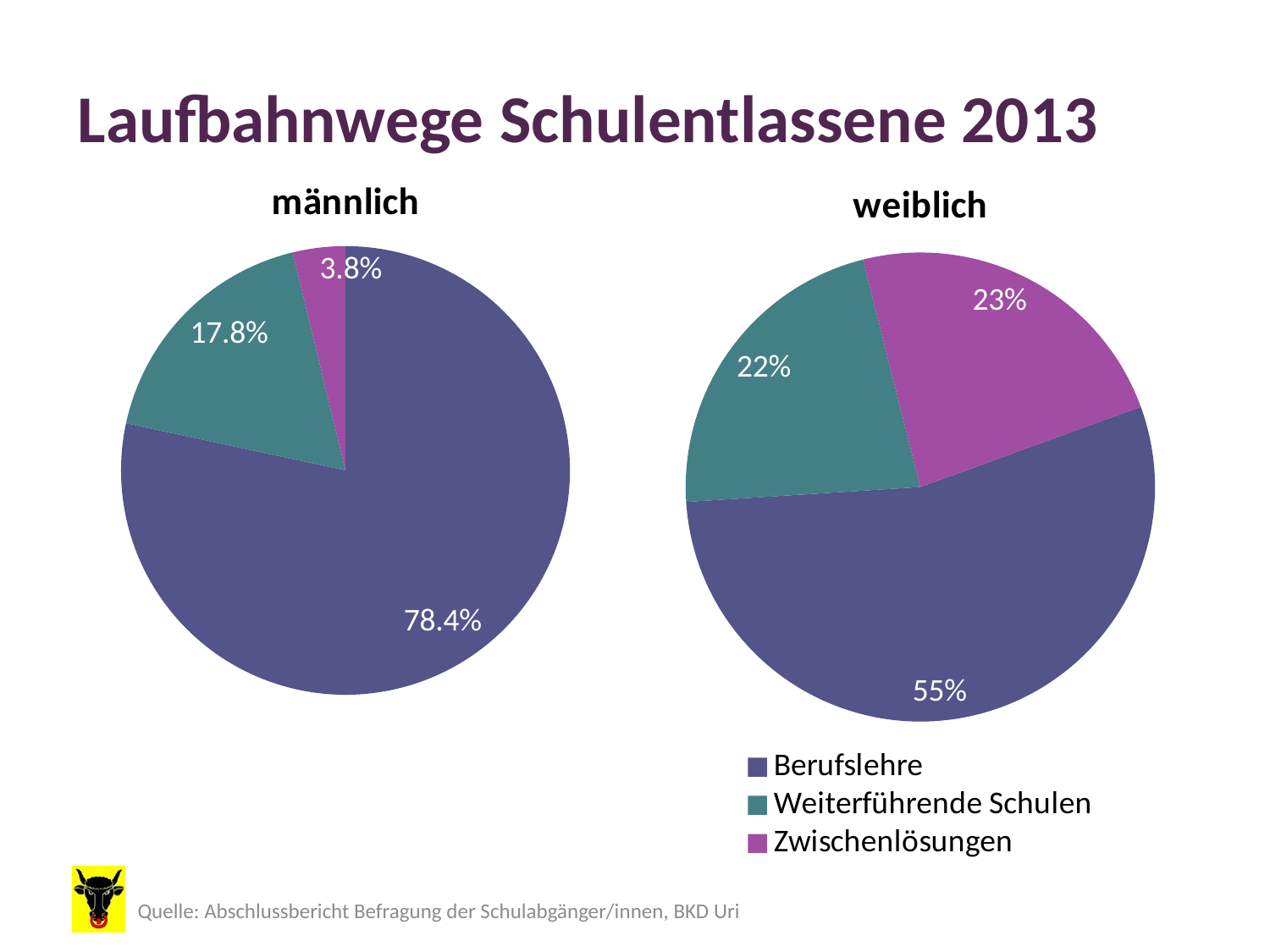

# Laufbahnwege Schulentlassene 2013

### Chart:

| Category | männlich |
|---|---|
| Berufslehre | 145.0 |
| Weiterführende Schulen | 33.0 |
| Zwischenlösungen | 7.0 |

### Chart:

| Category | weiblich |
|---|---|
| Berufslehre | 84.0 |
| Weiterführende Schulen | 34.0 |
| Zwischenlösungen | 36.0 |
Quelle: Abschlussbericht Befragung der Schulabgänger/innen, BKD Uri